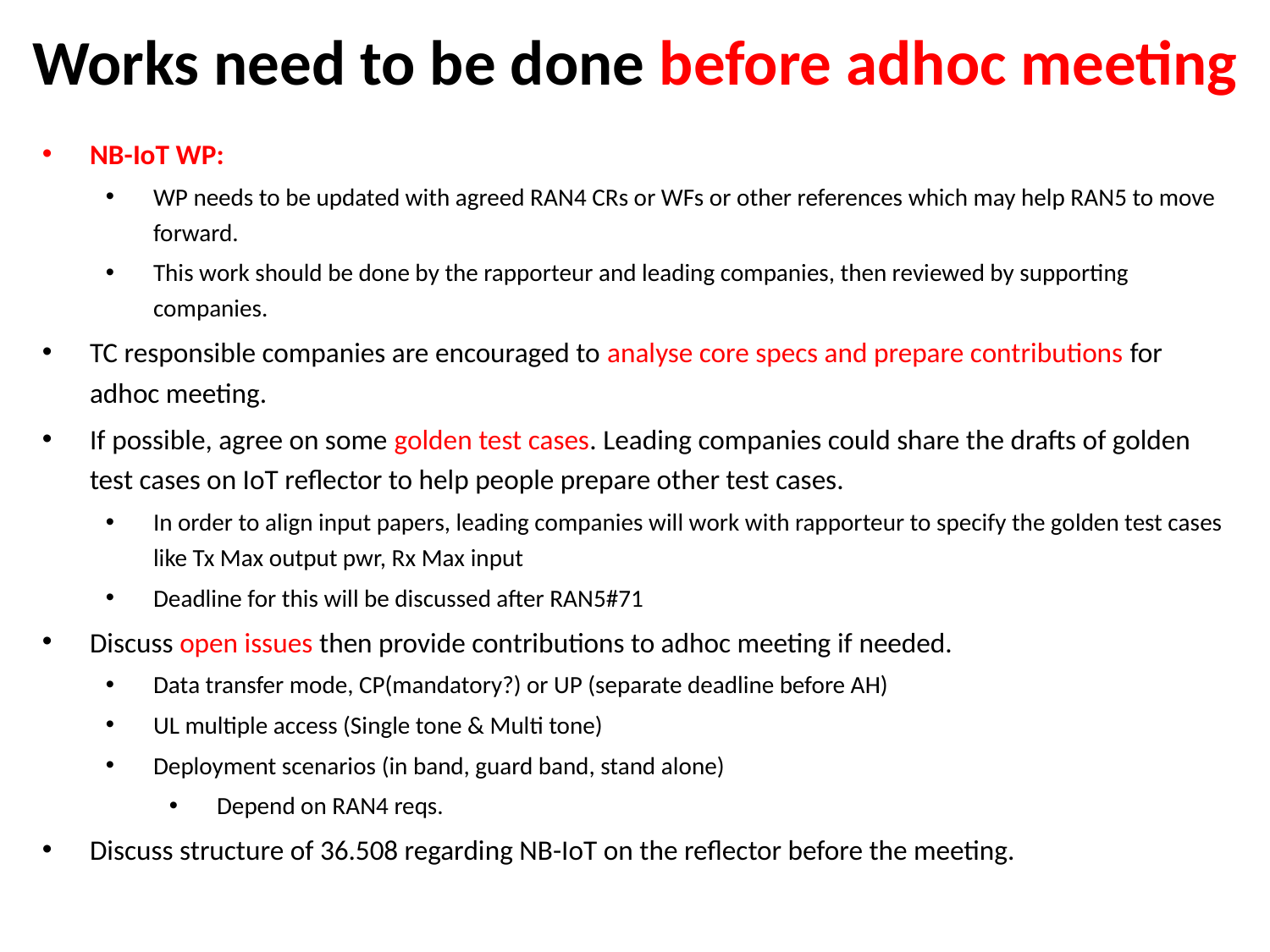

# Works need to be done before adhoc meeting
NB-IoT WP:
WP needs to be updated with agreed RAN4 CRs or WFs or other references which may help RAN5 to move forward.
This work should be done by the rapporteur and leading companies, then reviewed by supporting companies.
TC responsible companies are encouraged to analyse core specs and prepare contributions for adhoc meeting.
If possible, agree on some golden test cases. Leading companies could share the drafts of golden test cases on IoT reflector to help people prepare other test cases.
In order to align input papers, leading companies will work with rapporteur to specify the golden test cases like Tx Max output pwr, Rx Max input
Deadline for this will be discussed after RAN5#71
Discuss open issues then provide contributions to adhoc meeting if needed.
Data transfer mode, CP(mandatory?) or UP (separate deadline before AH)
UL multiple access (Single tone & Multi tone)
Deployment scenarios (in band, guard band, stand alone)
Depend on RAN4 reqs.
Discuss structure of 36.508 regarding NB-IoT on the reflector before the meeting.